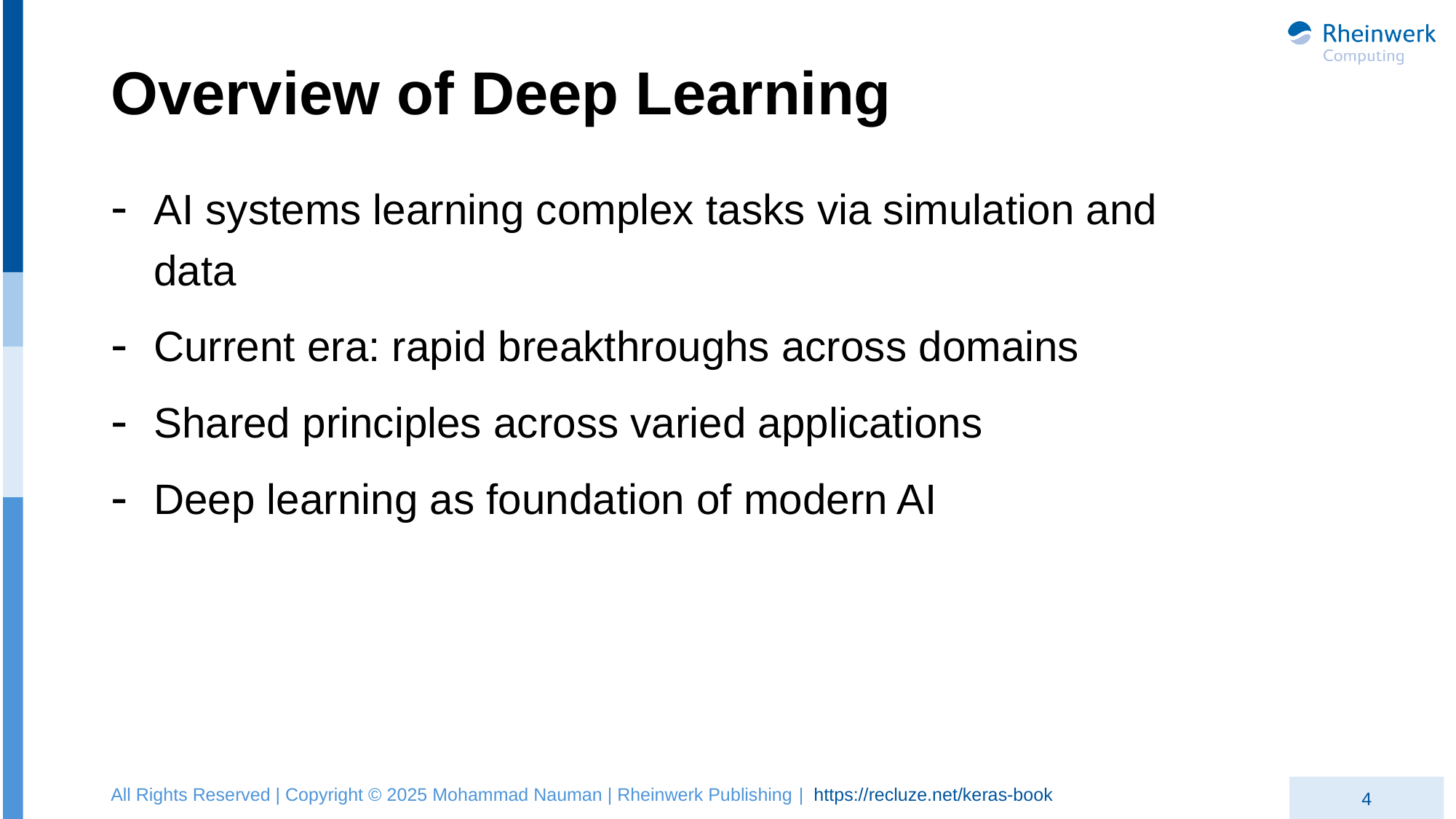

# Overview of Deep Learning
AI systems learning complex tasks via simulation and data
Current era: rapid breakthroughs across domains
Shared principles across varied applications
Deep learning as foundation of modern AI